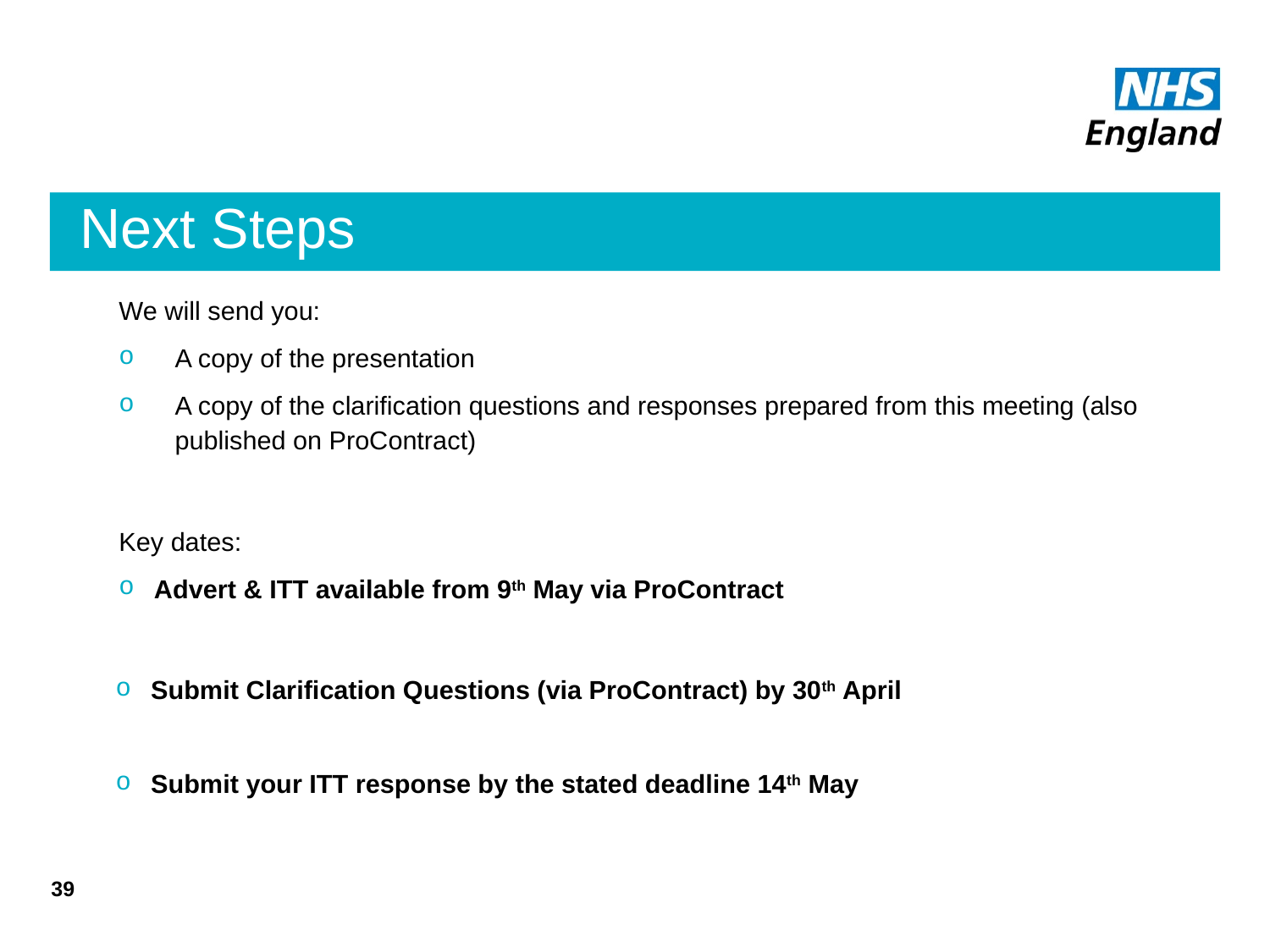

# Next Steps
We will send you:
A copy of the presentation
A copy of the clarification questions and responses prepared from this meeting (also published on ProContract)

Key dates:
Advert & ITT available from 9th May via ProContract

Submit Clarification Questions (via ProContract) by 30th April

Submit your ITT response by the stated deadline 14th May
39